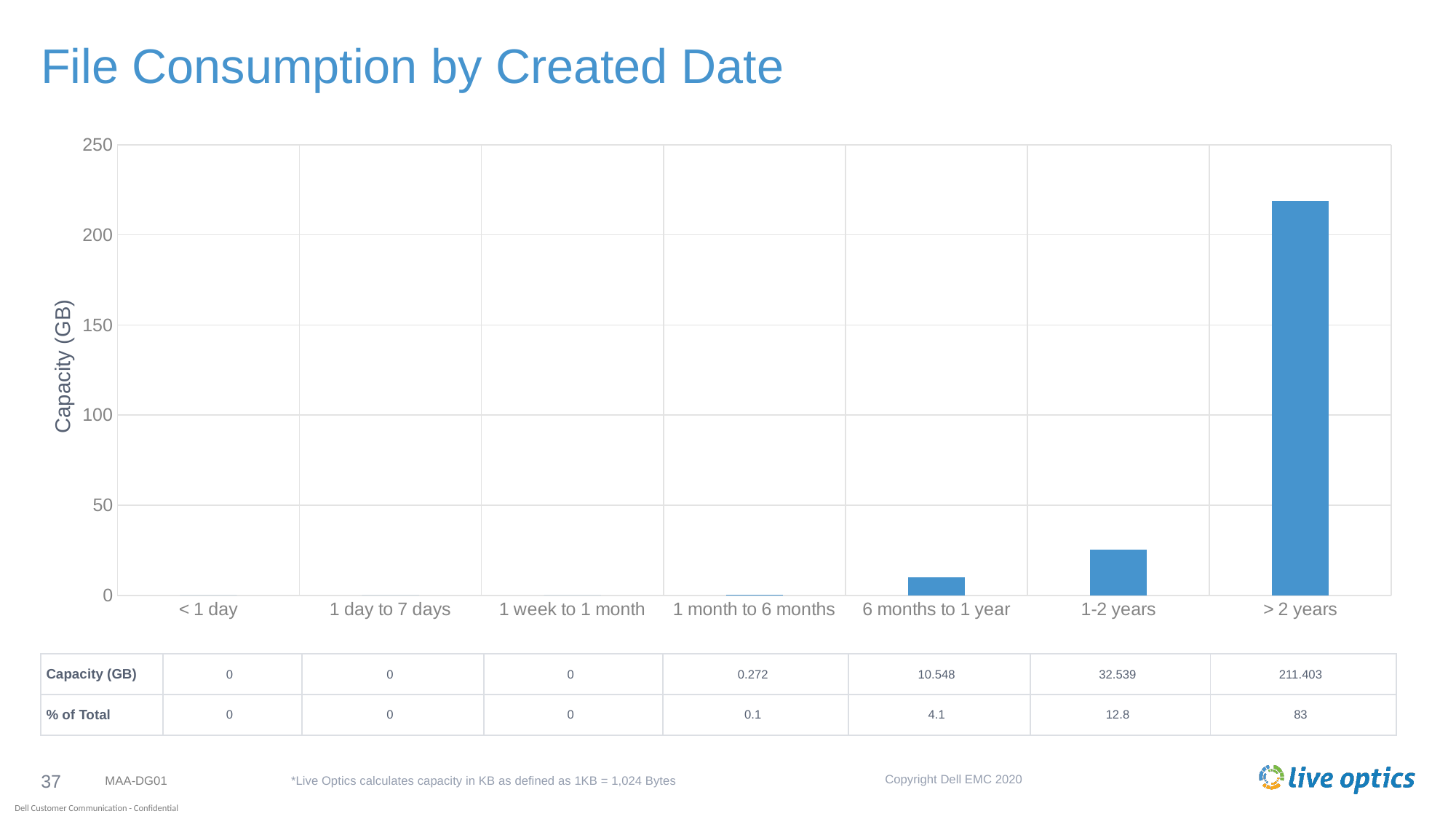

# File Consumption by Created Date

### Chart

| Category | Size (GB) |
|---|---|
| < 1 day | 0.0 |
| 1 day to 7 days | 0.0 |
| 1 week to 1 month | 0.0 |
| 1 month to 6 months | 0.281 |
| 6 months to 1 year | 10.06 |
| 1-2 years | 25.558 |
| > 2 years | 218.862 |
Capacity (GB)
| Capacity (GB) | 0 | 0 | 0 | 0.272 | 10.548 | 32.539 | 211.403 |
| --- | --- | --- | --- | --- | --- | --- | --- |
| % of Total | 0 | 0 | 0 | 0.1 | 4.1 | 12.8 | 83 |